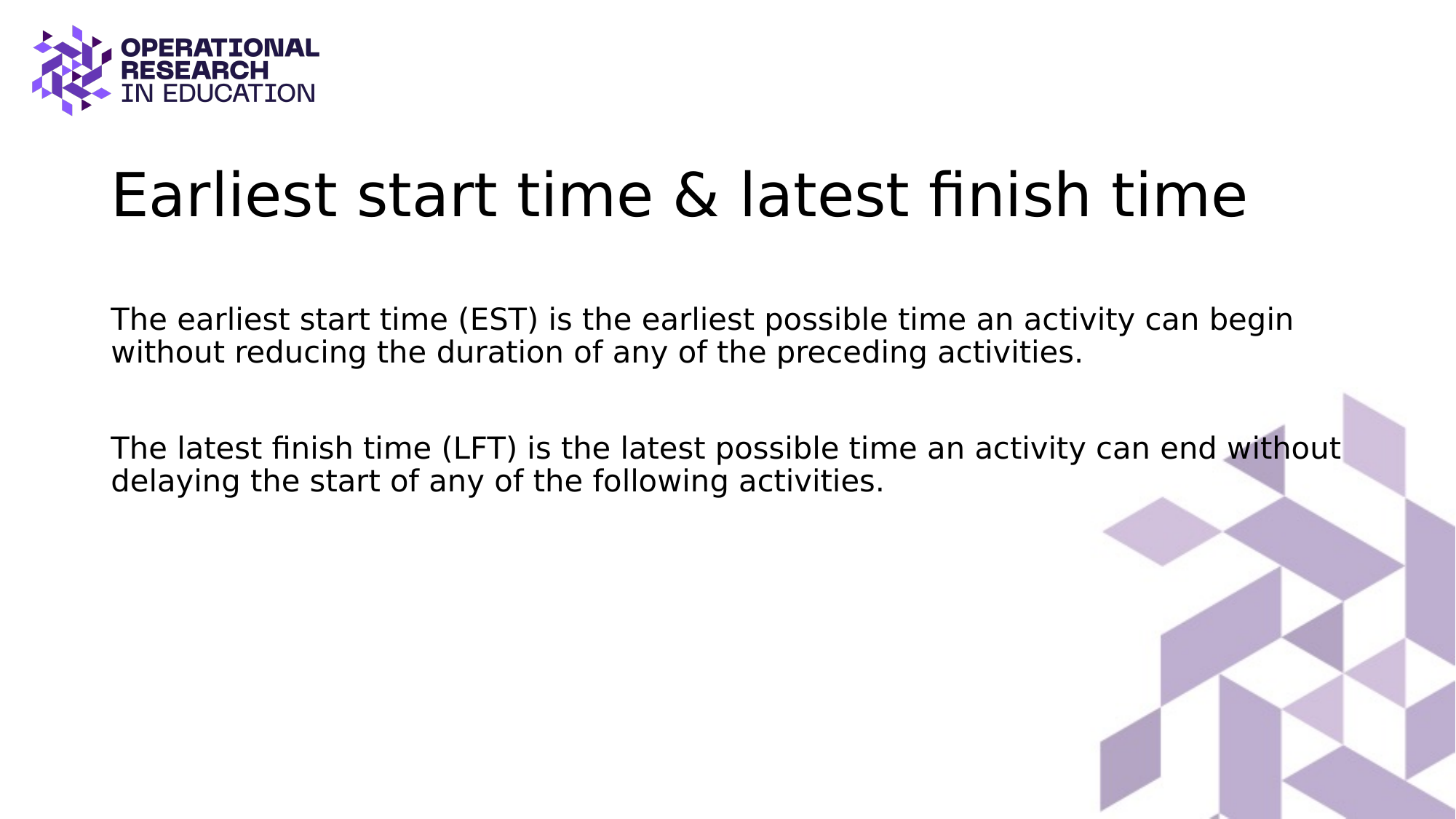

# Earliest start time & latest finish time
The earliest start time (EST) is the earliest possible time an activity can begin without reducing the duration of any of the preceding activities.

The latest finish time (LFT) is the latest possible time an activity can end without delaying the start of any of the following activities.